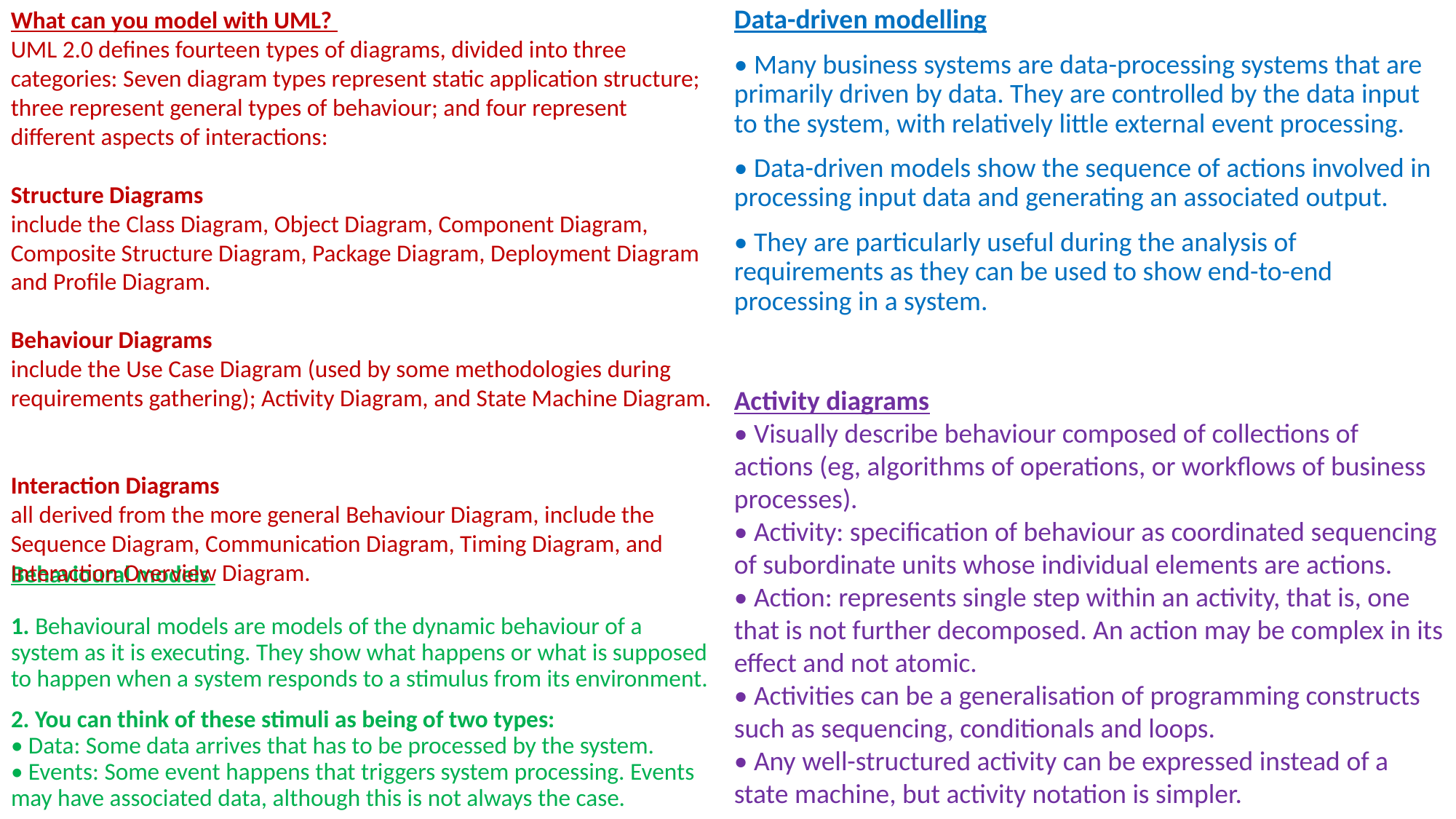

Data-driven modelling
• Many business systems are data-processing systems that are primarily driven by data. They are controlled by the data input to the system, with relatively little external event processing.
• Data-driven models show the sequence of actions involved in processing input data and generating an associated output.
• They are particularly useful during the analysis of requirements as they can be used to show end-to-end processing in a system.
What can you model with UML?
UML 2.0 defines fourteen types of diagrams, divided into three categories: Seven diagram types represent static application structure; three represent general types of behaviour; and four represent different aspects of interactions:
Structure Diagrams
include the Class Diagram, Object Diagram, Component Diagram, Composite Structure Diagram, Package Diagram, Deployment Diagram and Profile Diagram.
Behaviour Diagrams
include the Use Case Diagram (used by some methodologies during requirements gathering); Activity Diagram, and State Machine Diagram.
Interaction Diagrams
all derived from the more general Behaviour Diagram, include the Sequence Diagram, Communication Diagram, Timing Diagram, and Interaction Overview Diagram.
Activity diagrams
• Visually describe behaviour composed of collections of actions (eg, algorithms of operations, or workflows of business processes).
• Activity: specification of behaviour as coordinated sequencing of subordinate units whose individual elements are actions.
• Action: represents single step within an activity, that is, one that is not further decomposed. An action may be complex in its effect and not atomic.
• Activities can be a generalisation of programming constructs such as sequencing, conditionals and loops.
• Any well-structured activity can be expressed instead of a state machine, but activity notation is simpler.
Behavioural models
1. Behavioural models are models of the dynamic behaviour of a system as it is executing. They show what happens or what is supposed to happen when a system responds to a stimulus from its environment.
2. You can think of these stimuli as being of two types:
• Data: Some data arrives that has to be processed by the system.
• Events: Some event happens that triggers system processing. Events may have associated data, although this is not always the case.